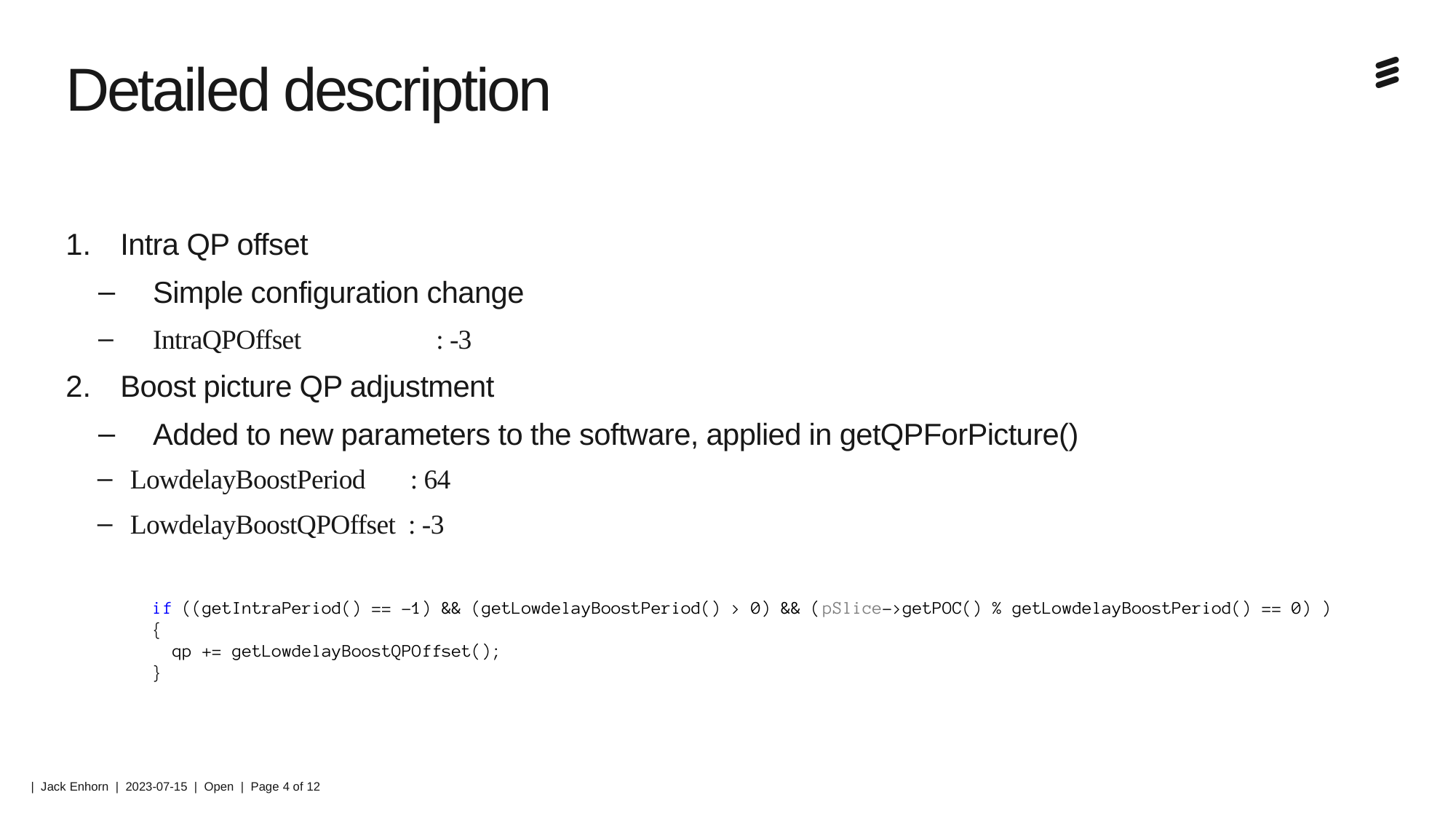

# Detailed description
Intra QP offset
Simple configuration change
IntraQPOffset                     : -3
Boost picture QP adjustment
Added to new parameters to the software, applied in getQPForPicture()
LowdelayBoostPeriod       : 64
LowdelayBoostQPOffset  : -3

if ((getIntraPeriod() == -1) && (getLowdelayBoostPeriod() > 0) && (pSlice->getPOC() % getLowdelayBoostPeriod() == 0) )
{
  qp += getLowdelayBoostQPOffset();
}